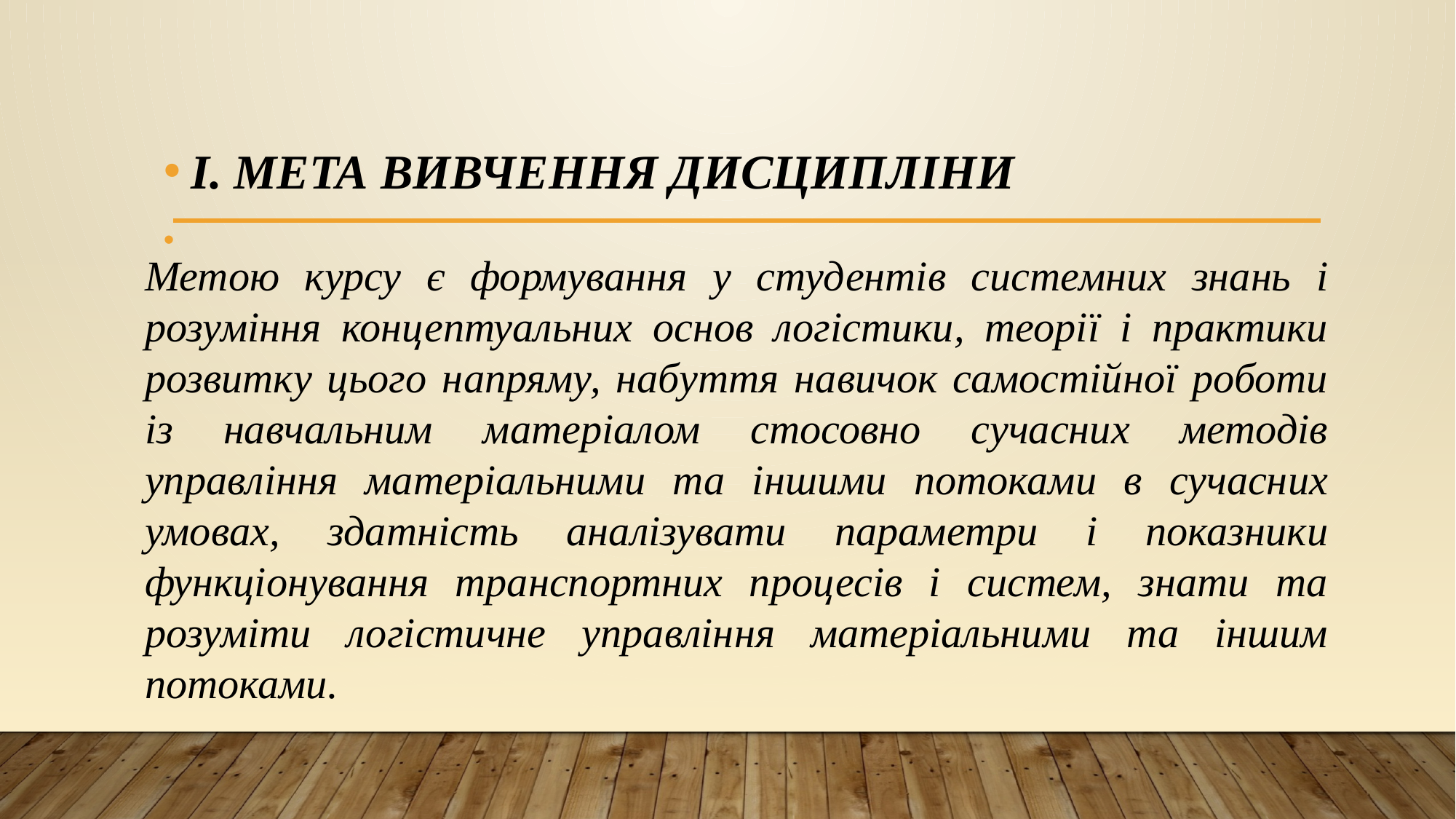

І. МЕТА ВИВЧЕННЯ ДИСЦИПЛІНИ

Метою курсу є формування у студентів системних знань і розуміння концептуальних основ логістики, теорії і практики розвитку цього напряму, набуття навичок самостійної роботи із навчальним матеріалом стосовно сучасних методів управління матеріальними та іншими потоками в сучасних умовах, здатність аналізувати параметри і показники функціонування транспортних процесів і систем, знати та розуміти логістичне управління матеріальними та іншим потоками.